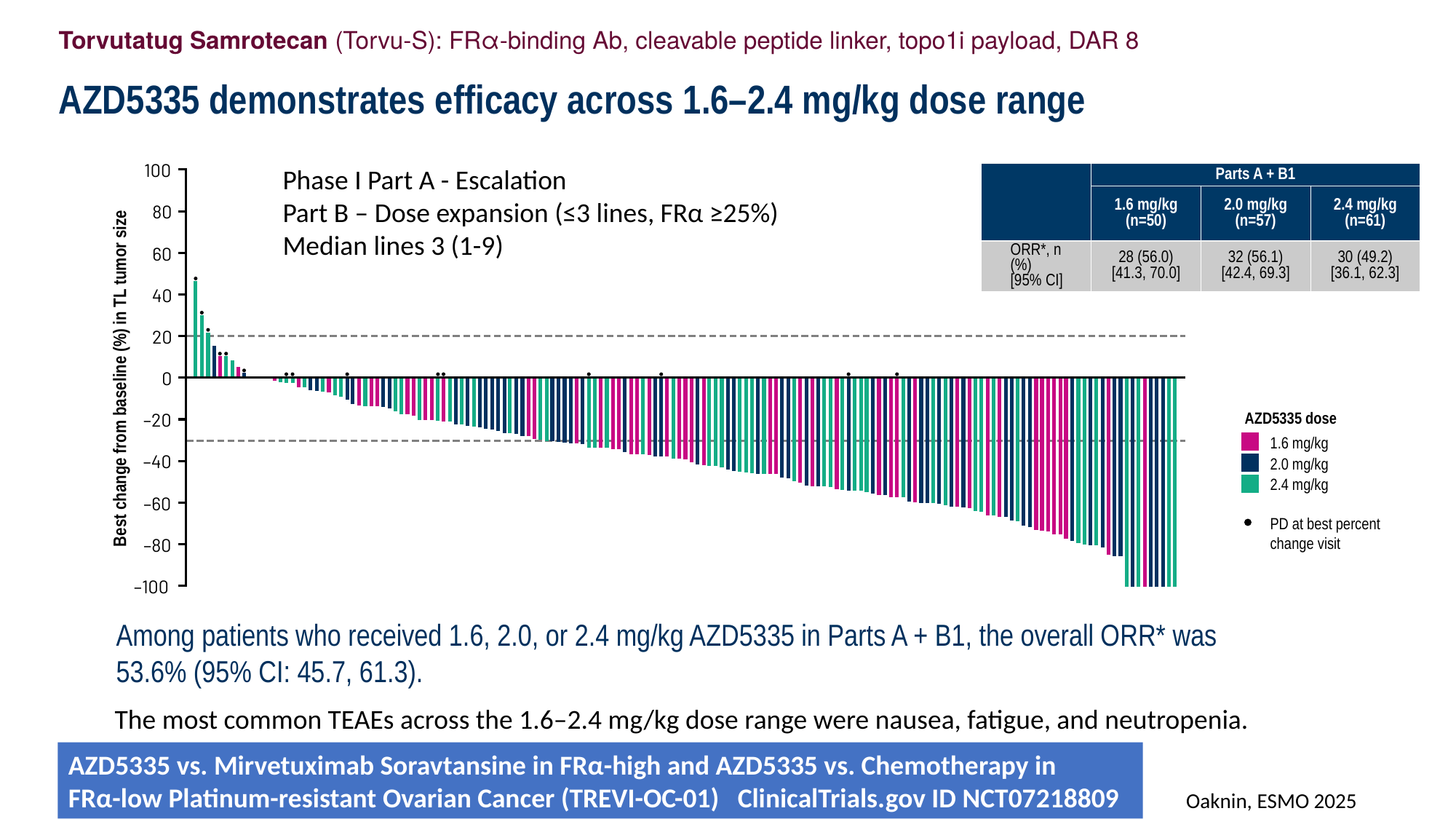

Torvutatug Samrotecan (Torvu-S): FRα-binding Ab, cleavable peptide linker, topo1i payload, DAR 8
AZD5335 demonstrates efficacy across 1.6–2.4 mg/kg dose range
100
80
60
40
20
0
–20
–40
–60
–80
–100
Phase I Part A - Escalation
Part B – Dose expansion (≤3 lines, FRα ≥25%)
Median lines 3 (1-9)
|  | Parts A + B1 |  |  |
| --- | --- | --- | --- |
|  | 1.6 mg/kg (n=50) | 2.0 mg/kg (n=57) | 2.4 mg/kg (n=61) |
| ORR\*, n (%) [95% CI] | 28 (56.0) [41.3, 70.0] | 32 (56.1) [42.4, 69.3] | 30 (49.2) [36.1, 62.3] |

Best change from baseline (%) in TL tumor size
AZD5335 dose
1.6 mg/kg

2.0 mg/kg

2.4 mg/kg

PD at best percent
change visit

Among patients who received 1.6, 2.0, or 2.4 mg/kg AZD5335 in Parts A + B1, the overall ORR* was
53.6% (95% CI: 45.7, 61.3).

The most common TEAEs across the 1.6–2.4 mg/kg dose range were nausea, fatigue, and neutropenia.
AZD5335 vs. Mirvetuximab Soravtansine in FRα-high and AZD5335 vs. Chemotherapy in
FRα-low Platinum-resistant Ovarian Cancer (TREVI-OC-01)   ClinicalTrials.gov ID NCT07218809
Oaknin, ESMO 2025